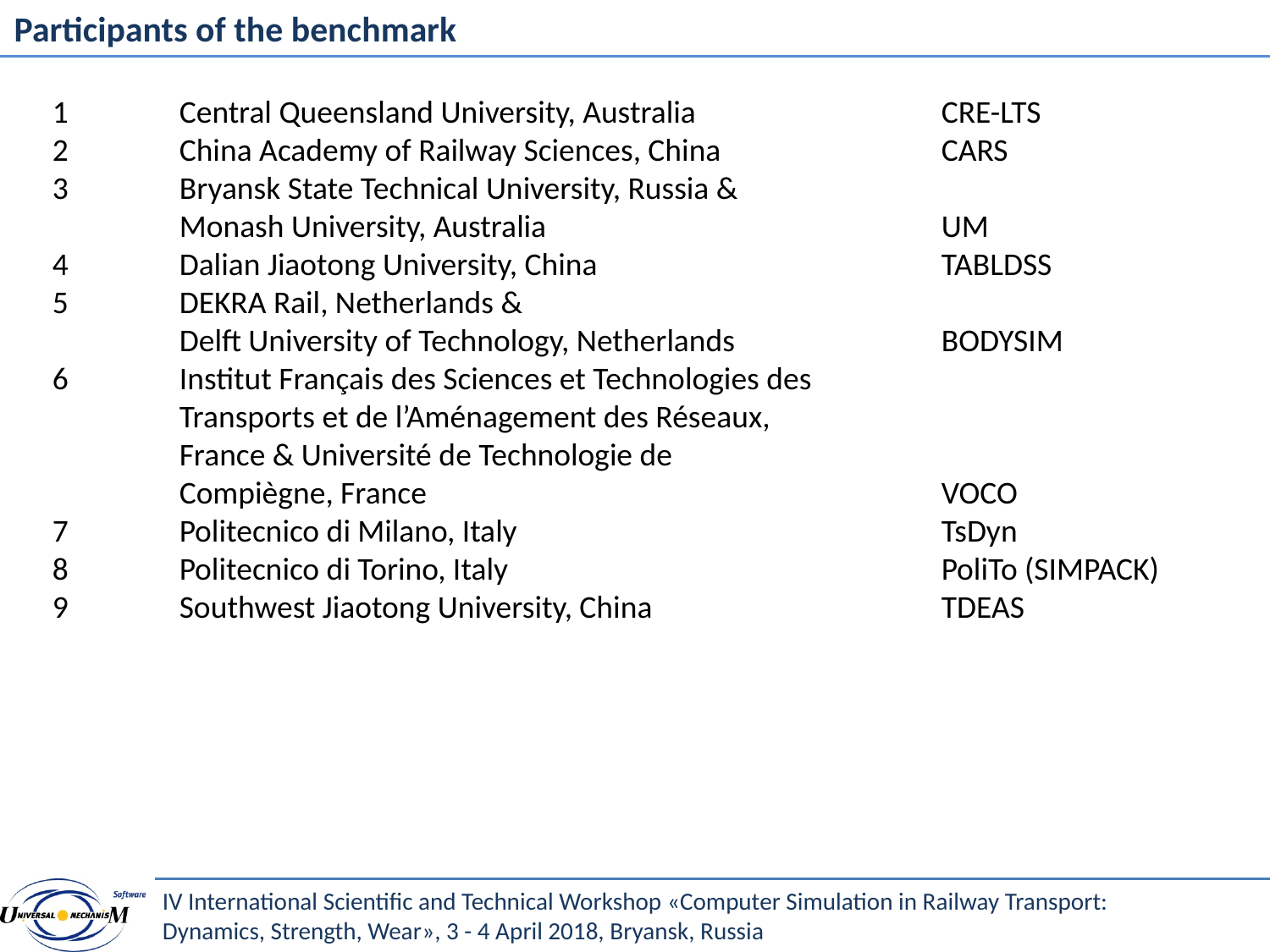

# Participants of the benchmark
1	Central Queensland University, Australia 		CRE-LTS
2	China Academy of Railway Sciences, China 		CARS
3 	Bryansk State Technical University, Russia &
	Monash University, Australia 				UM
4	Dalian Jiaotong University, China 			TABLDSS
5 	DEKRA Rail, Netherlands &
	Delft University of Technology, Netherlands 		BODYSIM
6 	Institut Français des Sciences et Technologies des
	Transports et de l’Aménagement des Réseaux,
	France & Université de Technologie de
	Compiègne, France					VOCO
7 	Politecnico di Milano, Italy 				TsDyn
8 	Politecnico di Torino, Italy 				PoliTo (SIMPACK)
9 	Southwest Jiaotong University, China 			TDEAS